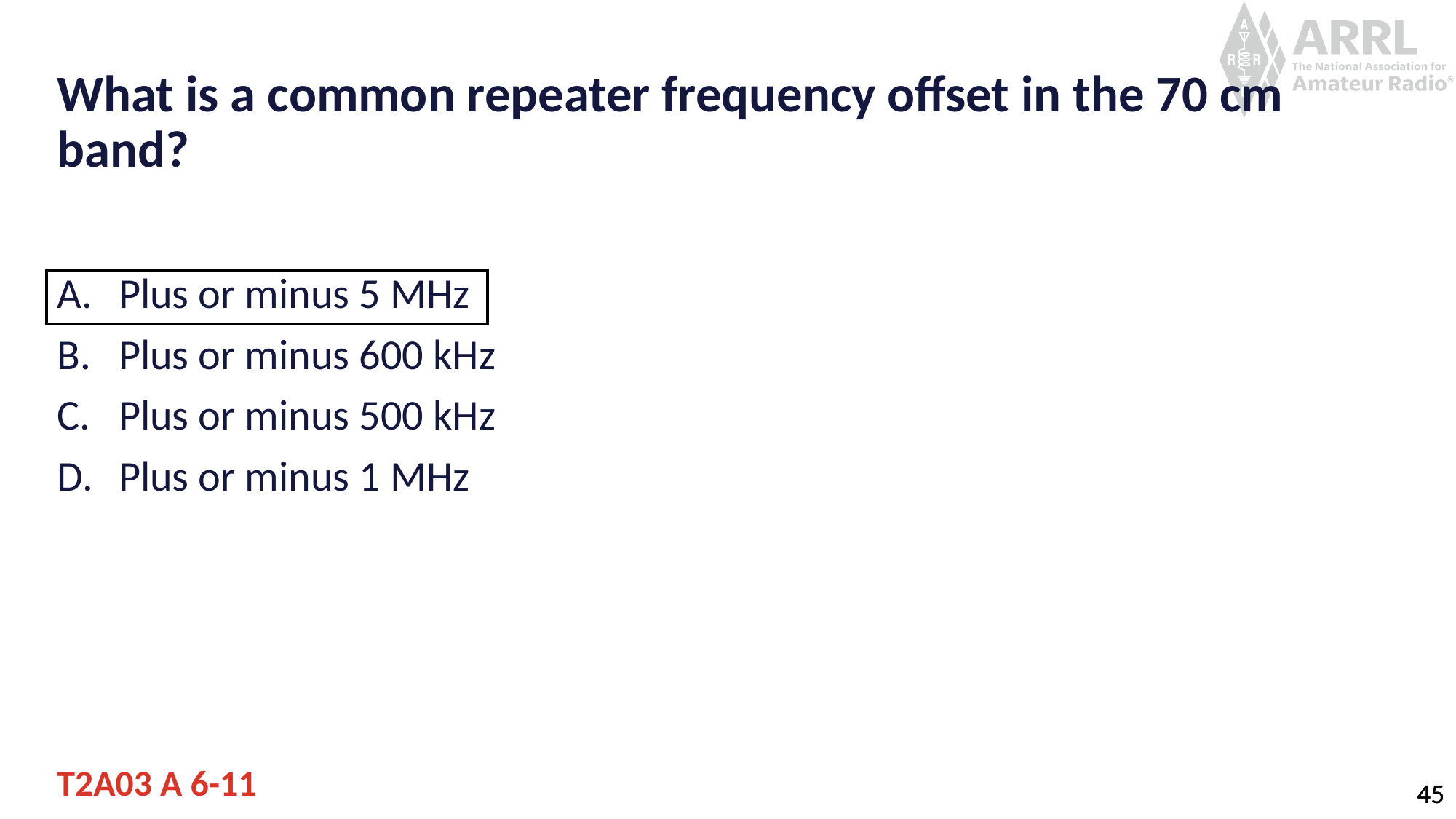

# What is a common repeater frequency offset in the 70 cm band?
Plus or minus 5 MHz
Plus or minus 600 kHz
Plus or minus 500 kHz
Plus or minus 1 MHz

T2A03 A 6-11